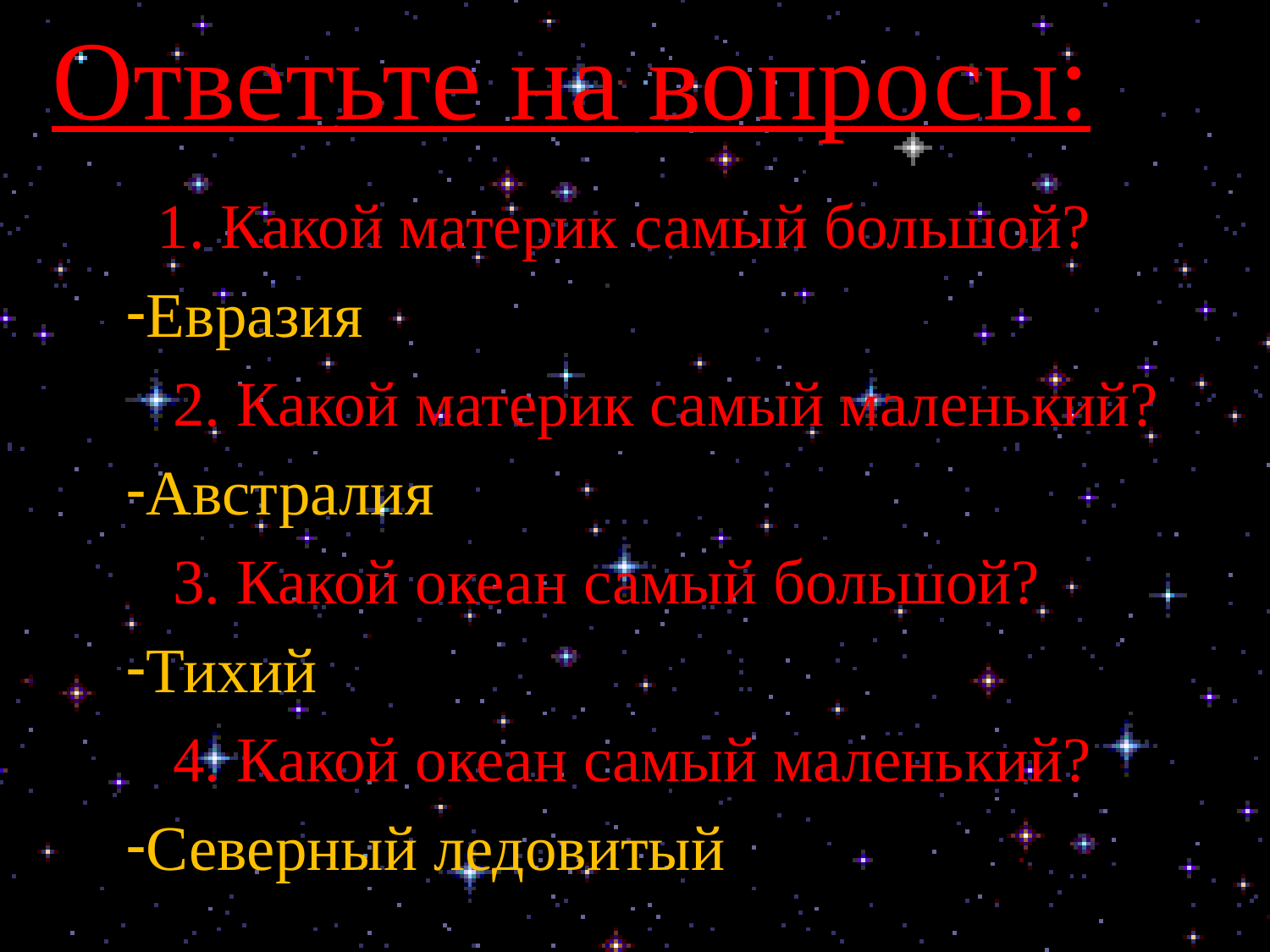

Ответьте на вопросы:
  1. Какой материк самый большой?
Евразия
   2. Какой материк самый маленький?
Австралия
   3. Какой океан самый большой?
Тихий
   4. Какой океан самый маленький?
Северный ледовитый